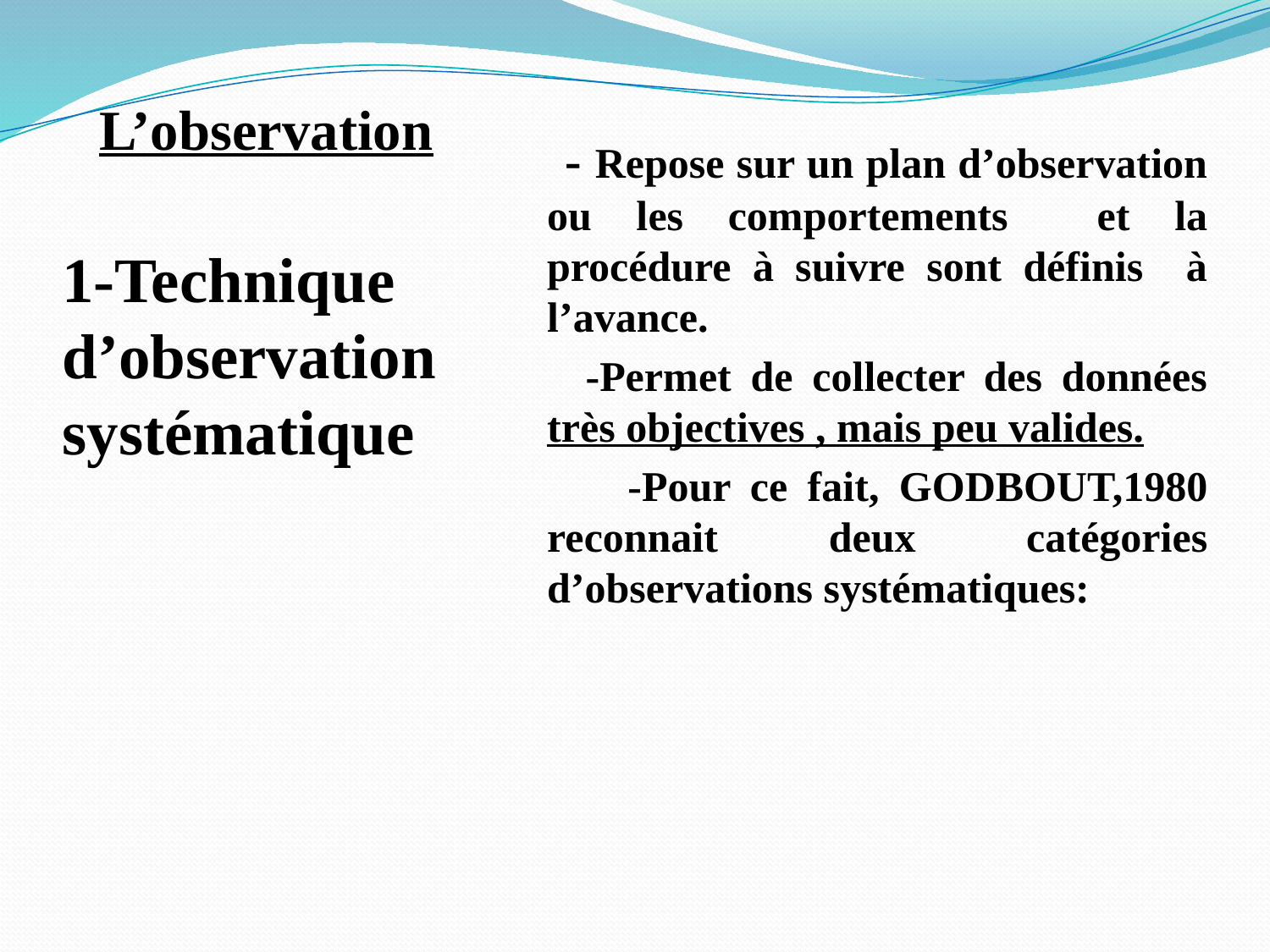

# L’observation
    - Repose sur un plan d’observation ou les comportements  et la procédure à suivre sont définis  à l’avance.
	  -Permet de collecter des données très objectives , mais peu valides.
      -Pour ce fait, GODBOUT,1980 reconnait deux catégories d’observations systématiques:

1-Technique d’observation  systématique